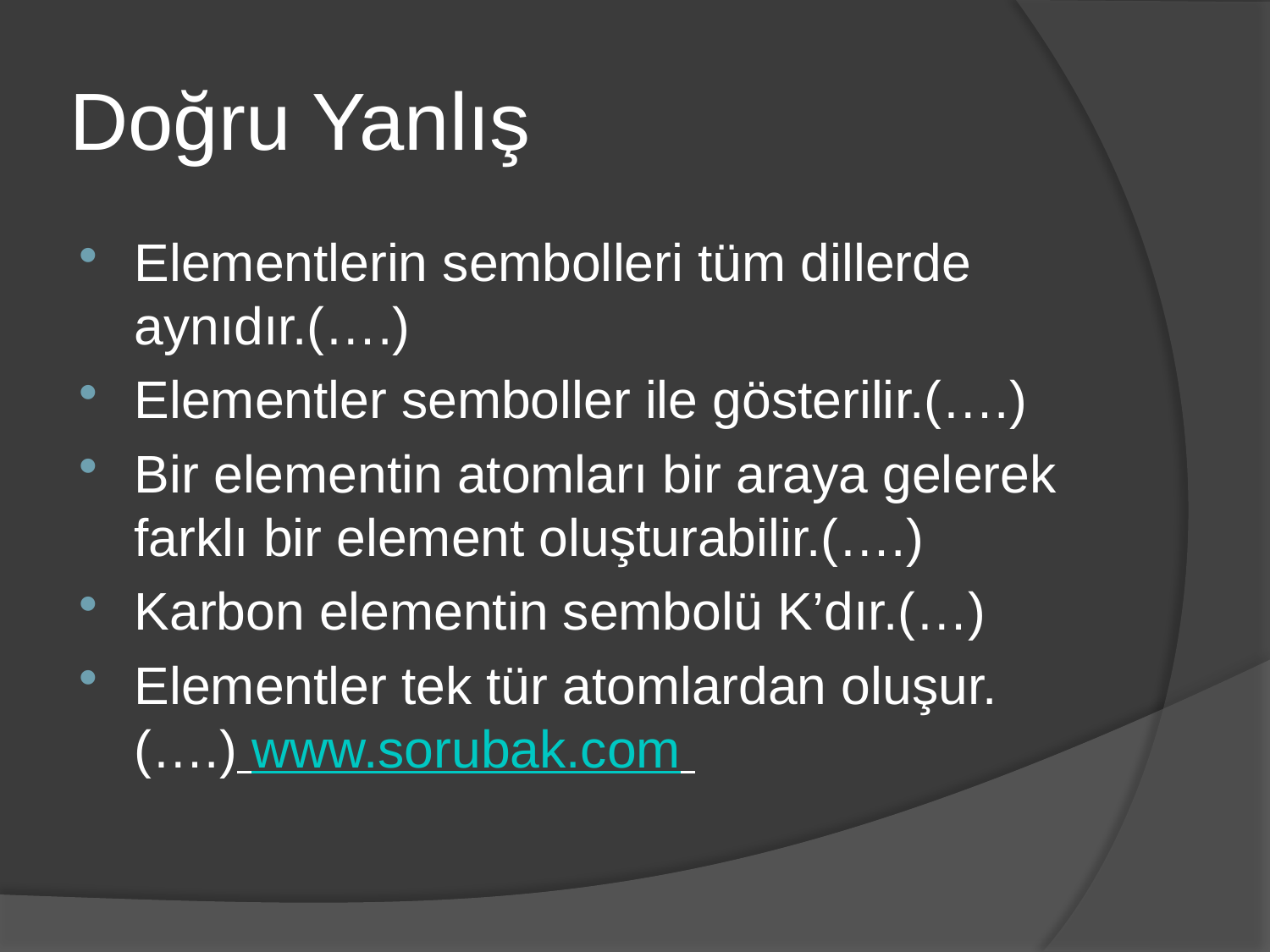

# Doğru Yanlış
Elementlerin sembolleri tüm dillerde aynıdır.(….)
Elementler semboller ile gösterilir.(….)
Bir elementin atomları bir araya gelerek farklı bir element oluşturabilir.(….)
Karbon elementin sembolü K’dır.(…)
Elementler tek tür atomlardan oluşur.(….) www.sorubak.com